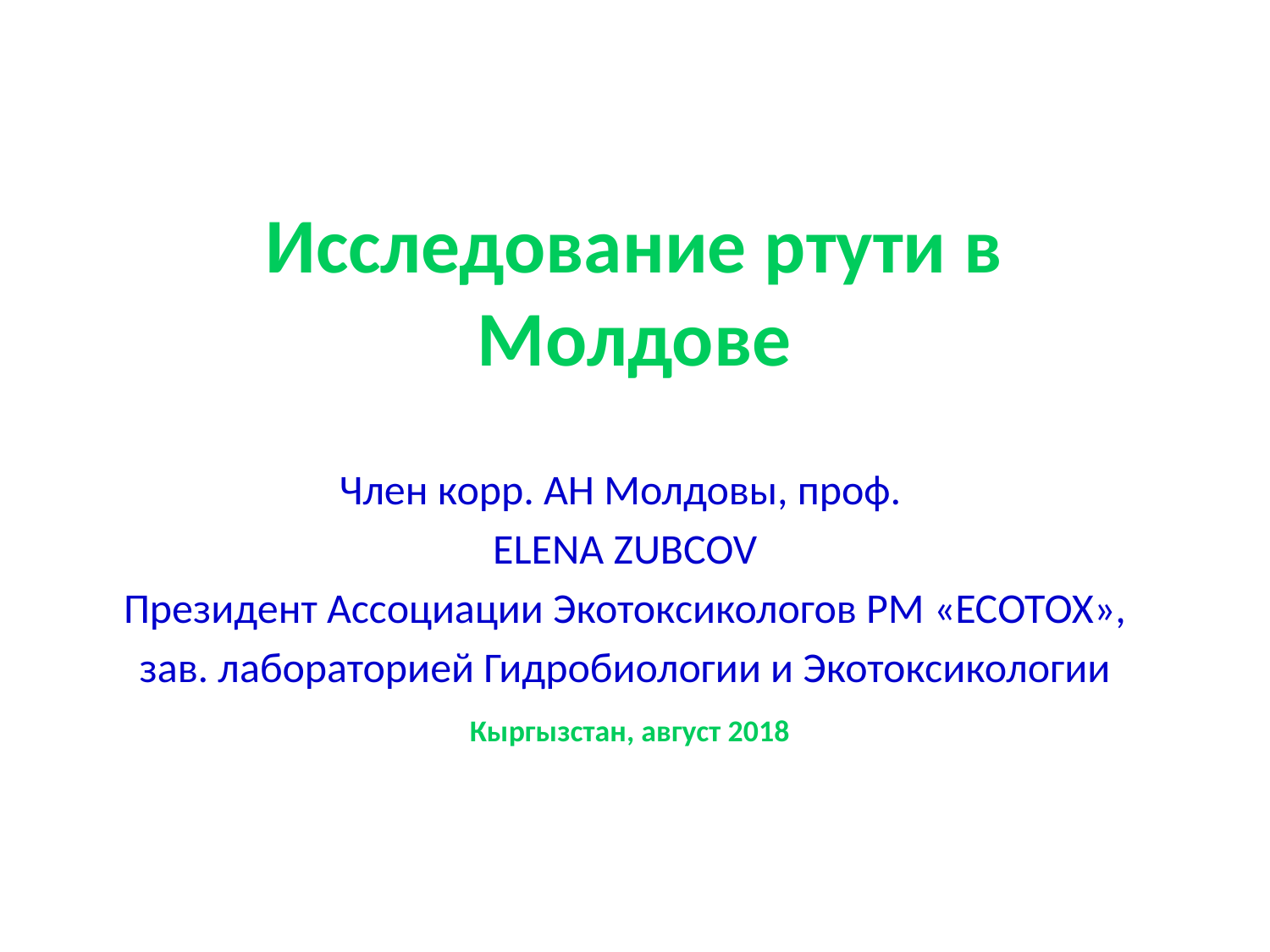

# Исследование ртути в Молдове
Член корр. АН Молдовы, проф.
ELENA ZUBCOV
Президент Ассоциации Экотоксикологов РМ «ЕСОТОХ»,
зав. лабораторией Гидробиологии и Экотоксикологии
 Кыргызстан, август 2018